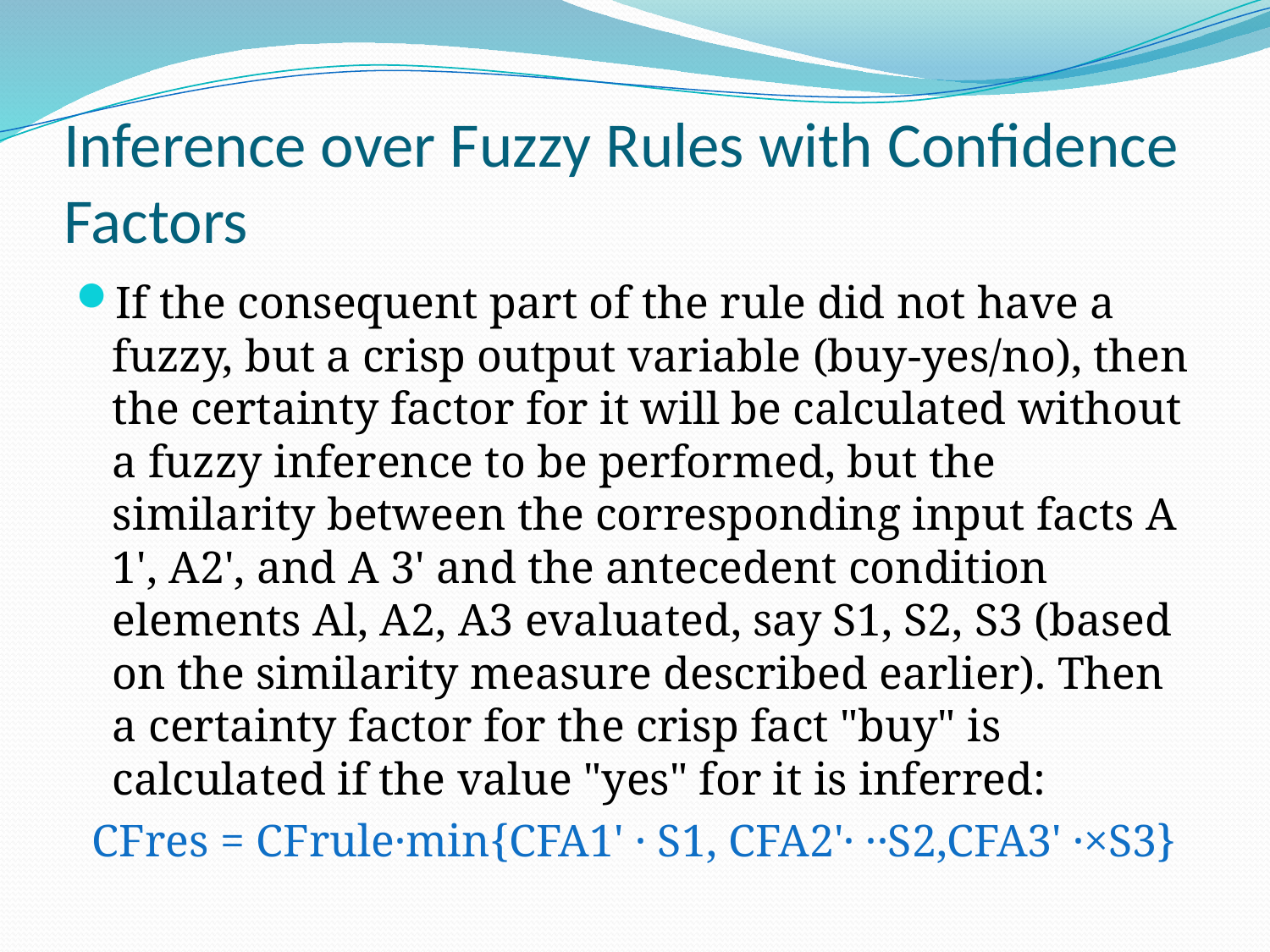

# Inference over Fuzzy Rules with Confidence Factors
If the consequent part of the rule did not have a fuzzy, but a crisp output variable (buy-yes/no), then the certainty factor for it will be calculated without a fuzzy inference to be performed, but the similarity between the corresponding input facts A 1', A2', and A 3' and the antecedent condition elements Al, A2, A3 evaluated, say S1, S2, S3 (based on the similarity measure described earlier). Then a certainty factor for the crisp fact "buy" is calculated if the value "yes" for it is inferred:
CFres = CFrule·min{CFA1' · S1, CFA2'· ··S2,CFA3' ·×S3}